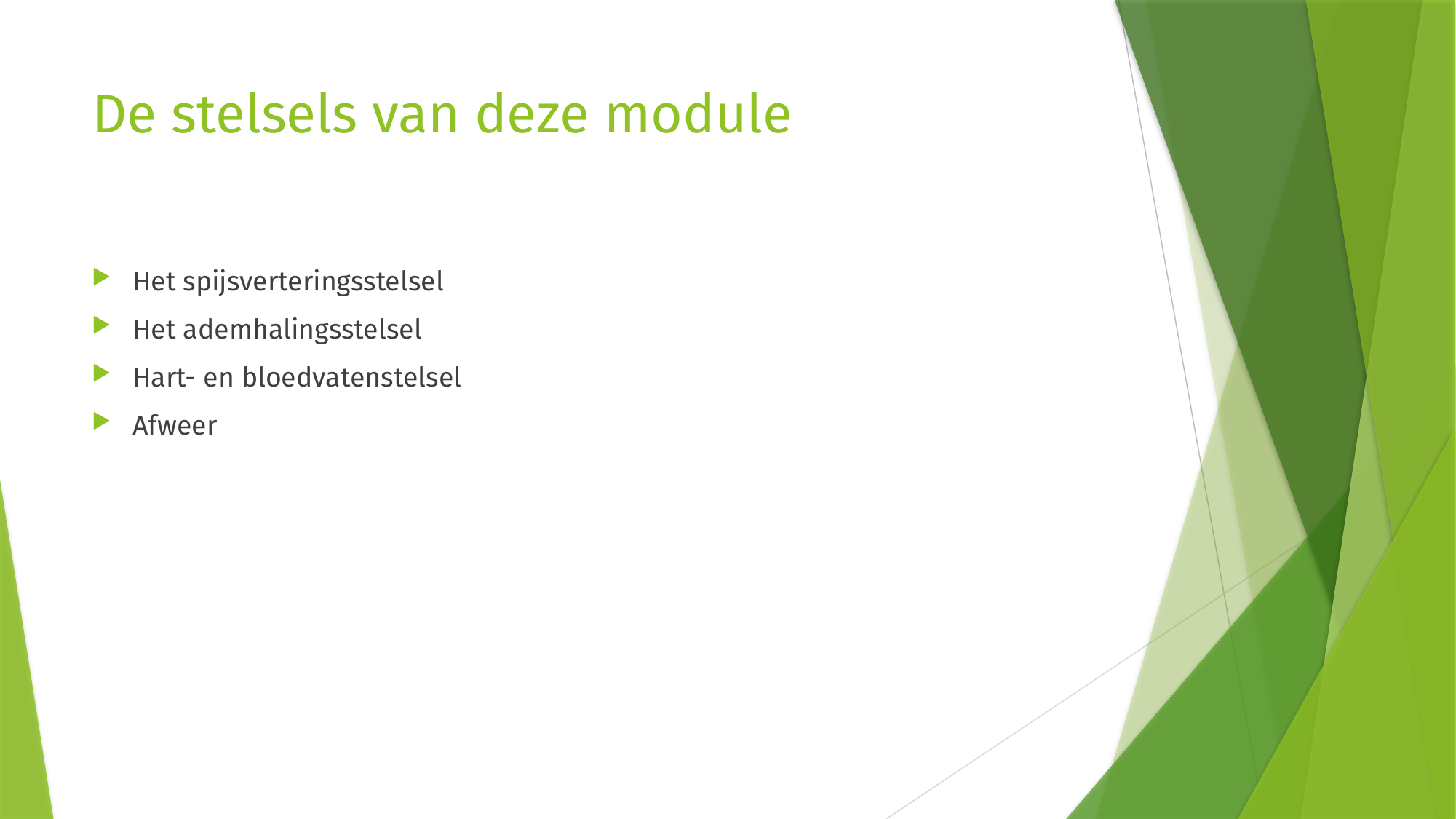

# De stelsels van deze module
Het spijsverteringsstelsel
Het ademhalingsstelsel
Hart- en bloedvatenstelsel
Afweer